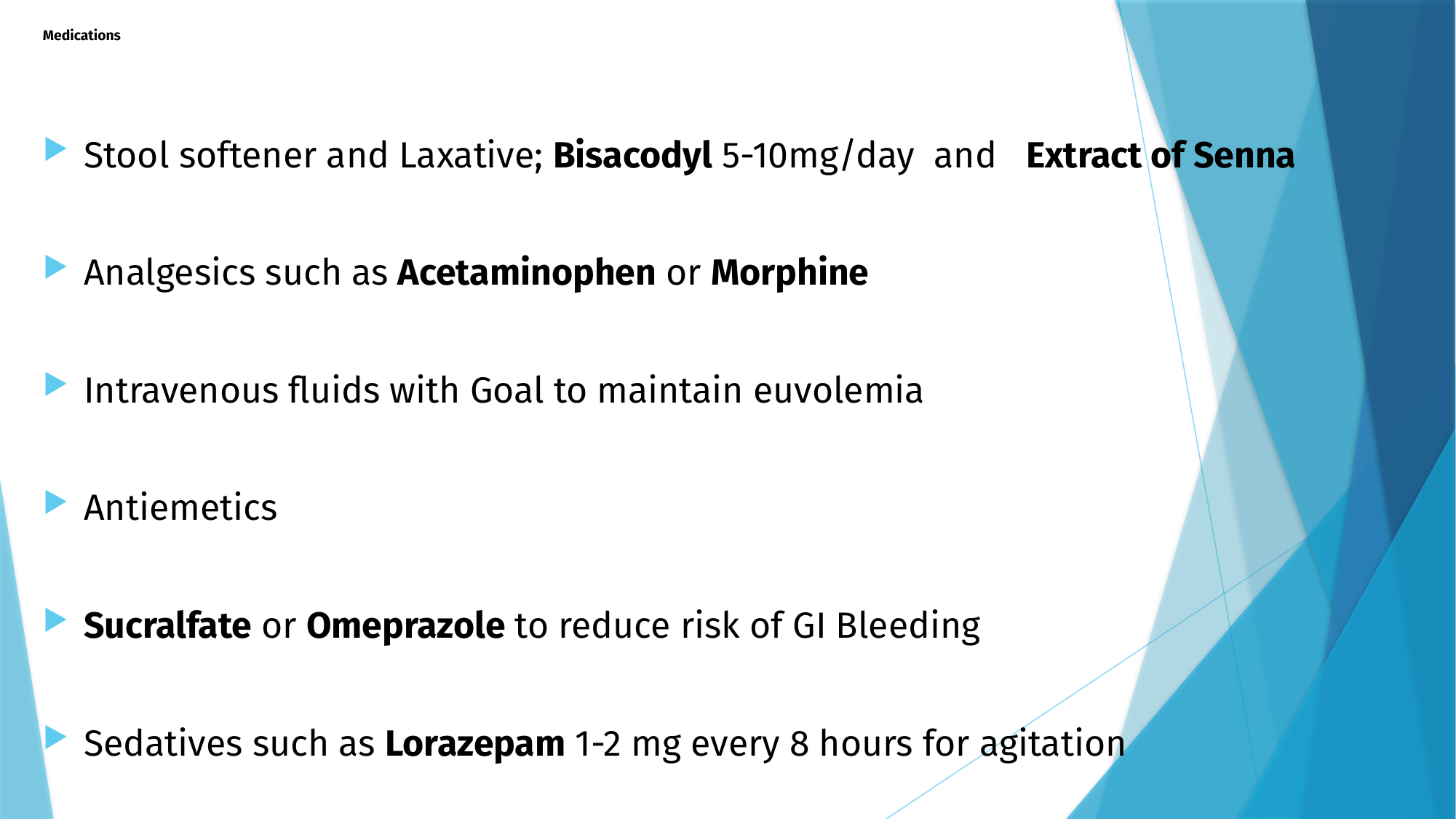

# Medications
Stool softener and Laxative; Bisacodyl 5-10mg/day  and   Extract of Senna

Analgesics such as Acetaminophen or Morphine

Intravenous fluids with Goal to maintain euvolemia

Antiemetics

Sucralfate or Omeprazole to reduce risk of GI Bleeding

Sedatives such as Lorazepam 1-2 mg every 8 hours for agitation